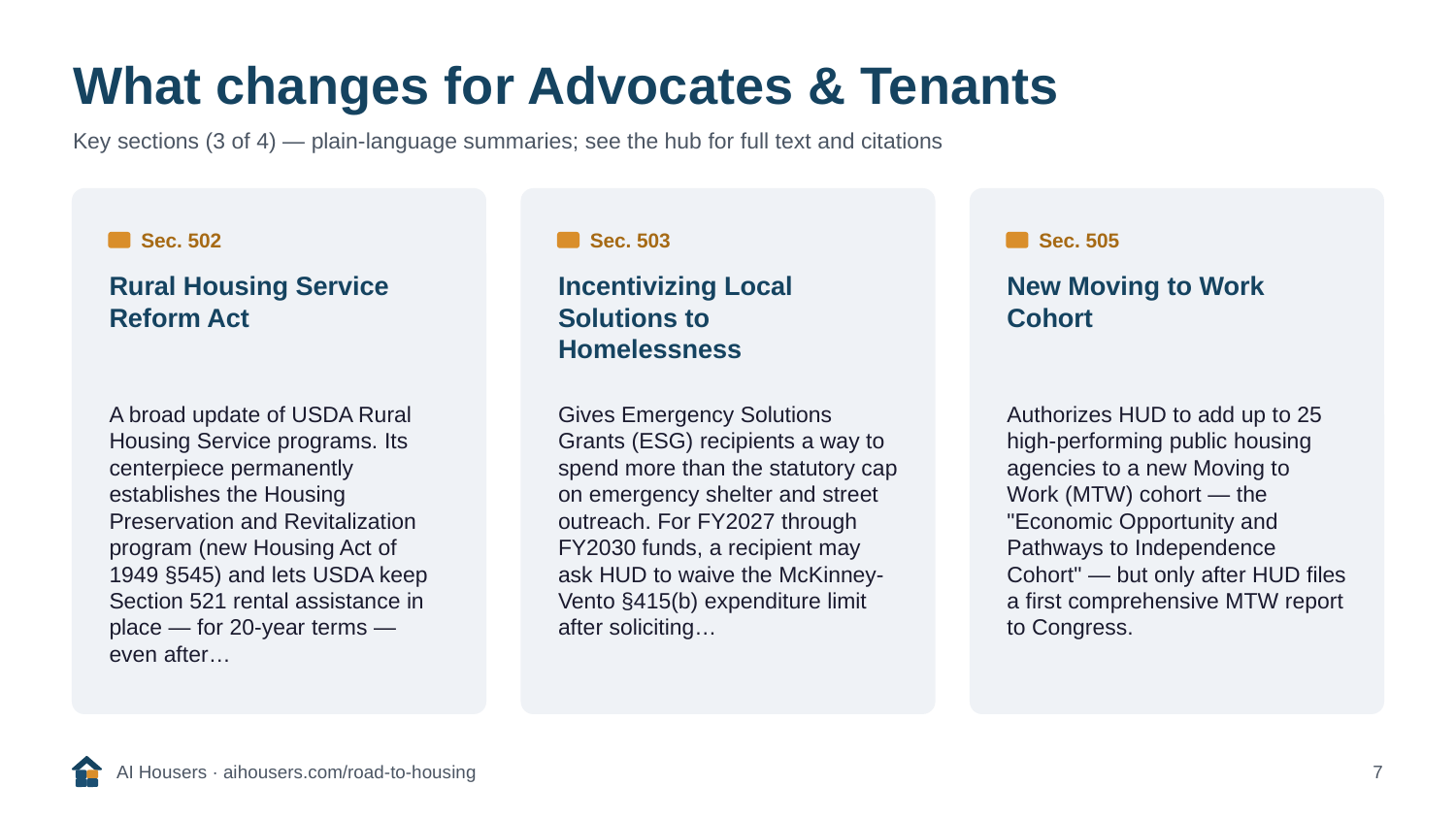

What changes for Advocates & Tenants
Key sections (3 of 4) — plain-language summaries; see the hub for full text and citations

Sec. 502
Sec. 503
Sec. 505

Rural Housing Service Reform Act
Incentivizing Local Solutions to Homelessness
New Moving to Work Cohort
A broad update of USDA Rural Housing Service programs. Its centerpiece permanently establishes the Housing Preservation and Revitalization program (new Housing Act of 1949 §545) and lets USDA keep Section 521 rental assistance in place — for 20-year terms — even after…
Gives Emergency Solutions Grants (ESG) recipients a way to spend more than the statutory cap on emergency shelter and street outreach. For FY2027 through FY2030 funds, a recipient may ask HUD to waive the McKinney-Vento §415(b) expenditure limit after soliciting…
Authorizes HUD to add up to 25 high-performing public housing agencies to a new Moving to Work (MTW) cohort — the "Economic Opportunity and Pathways to Independence Cohort" — but only after HUD files a first comprehensive MTW report to Congress.
AI Housers · aihousers.com/road-to-housing
7